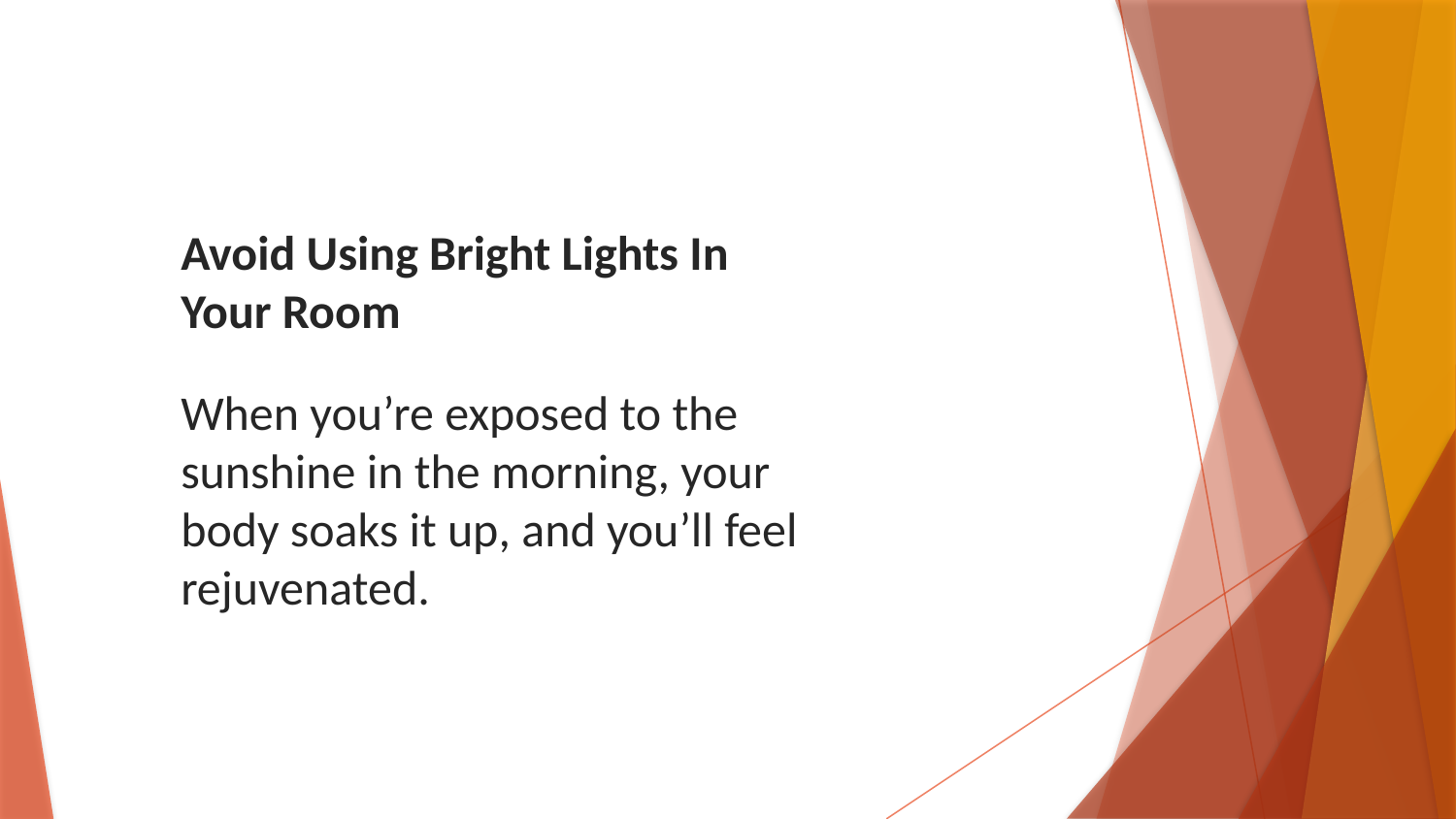

Avoid Using Bright Lights In Your Room
When you’re exposed to the sunshine in the morning, your body soaks it up, and you’ll feel rejuvenated.